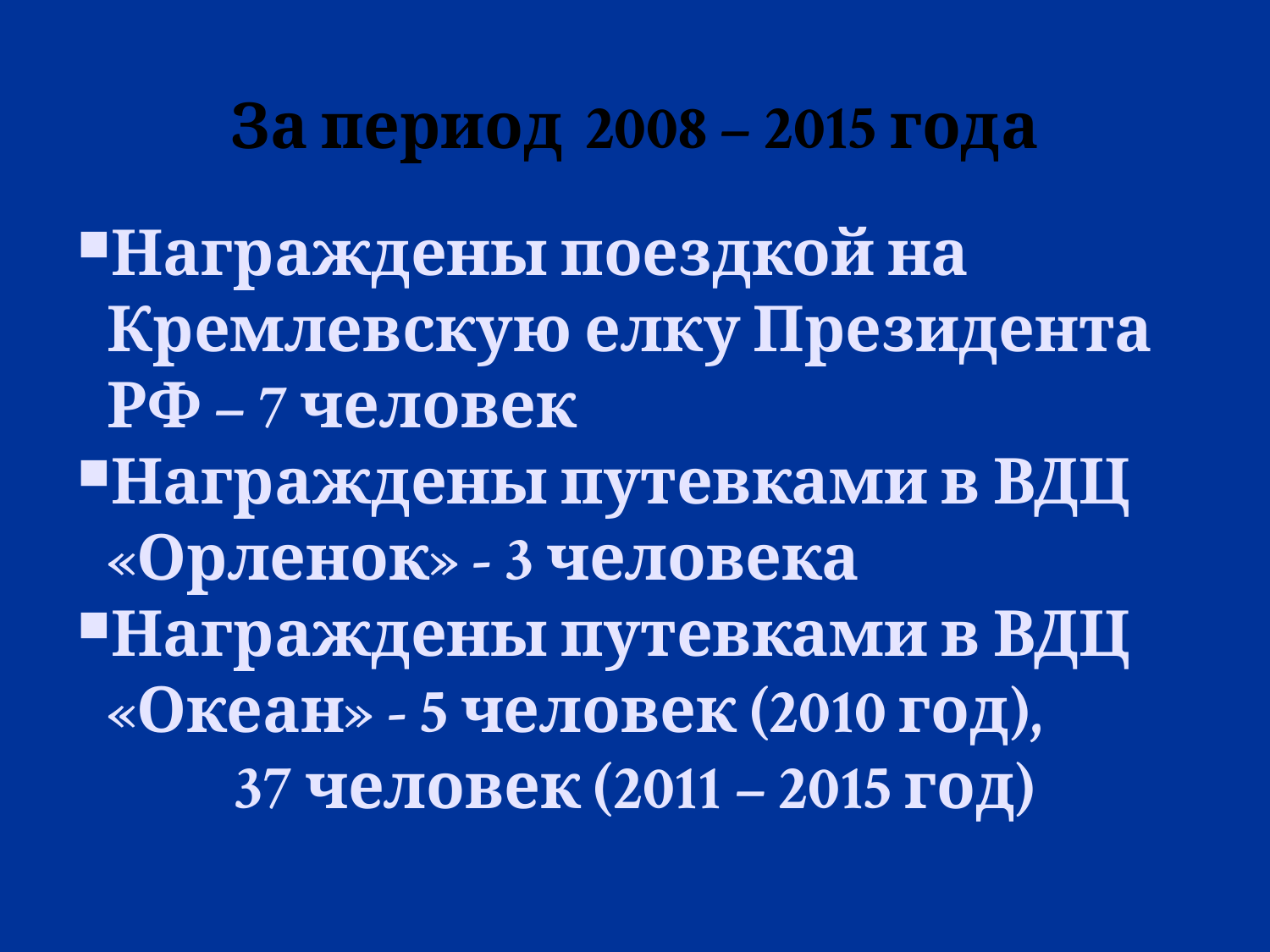

За период 2008 – 2015 года
Награждены поездкой на Кремлевскую елку Президента РФ – 7 человек
Награждены путевками в ВДЦ «Орленок» - 3 человека
Награждены путевками в ВДЦ «Океан» - 5 человек (2010 год), 		37 человек (2011 – 2015 год)